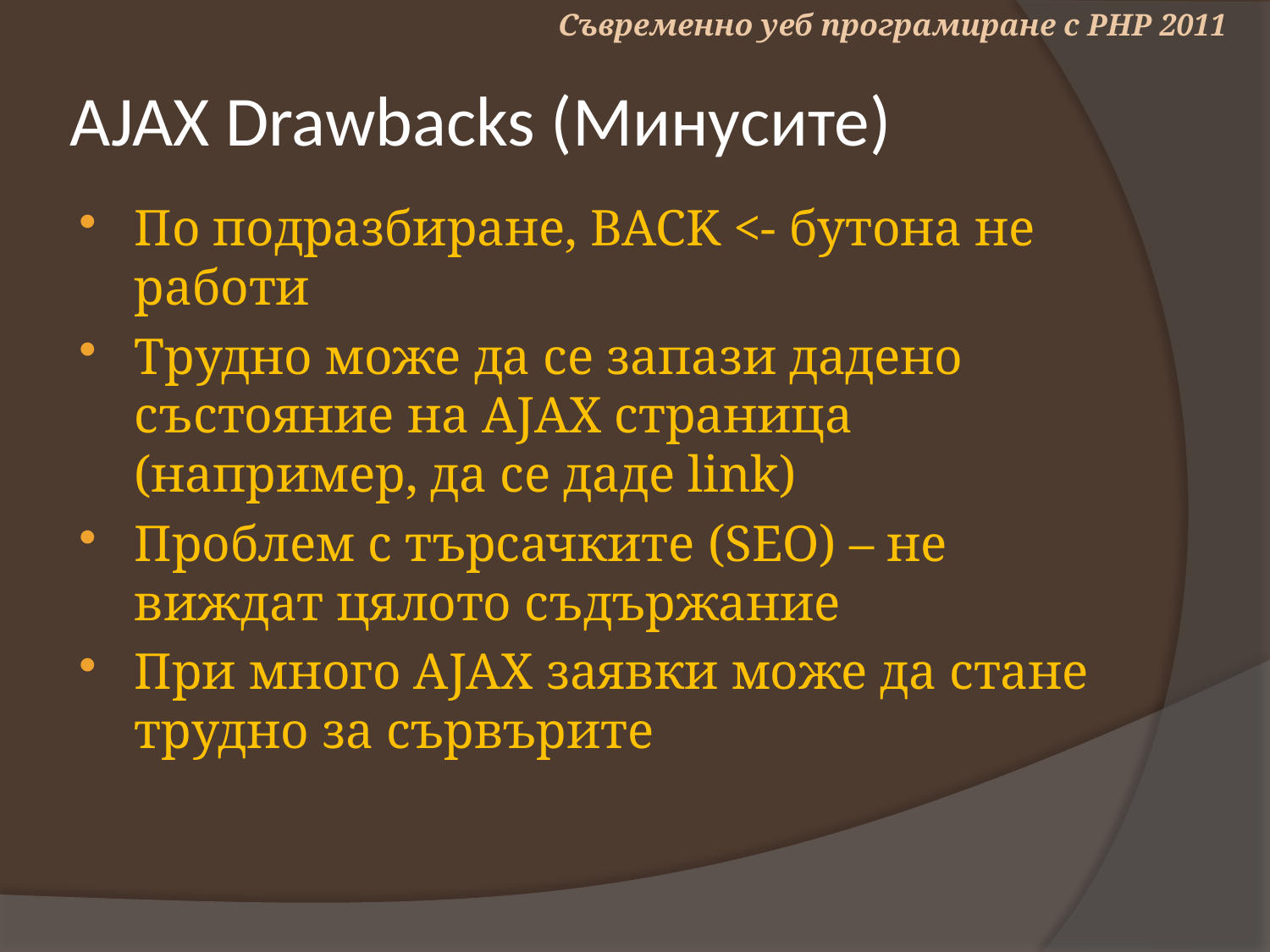

Съвременно уеб програмиране с PHP 2011
# AJAX Drawbacks (Минусите)
По подразбиране, BACK <- бутона не работи
Трудно може да се запази дадено състояние на AJAX страница (например, да се даде link)
Проблем с търсачките (SEO) – не виждат цялото съдържание
При много AJAX заявки може да стане трудно за сървърите